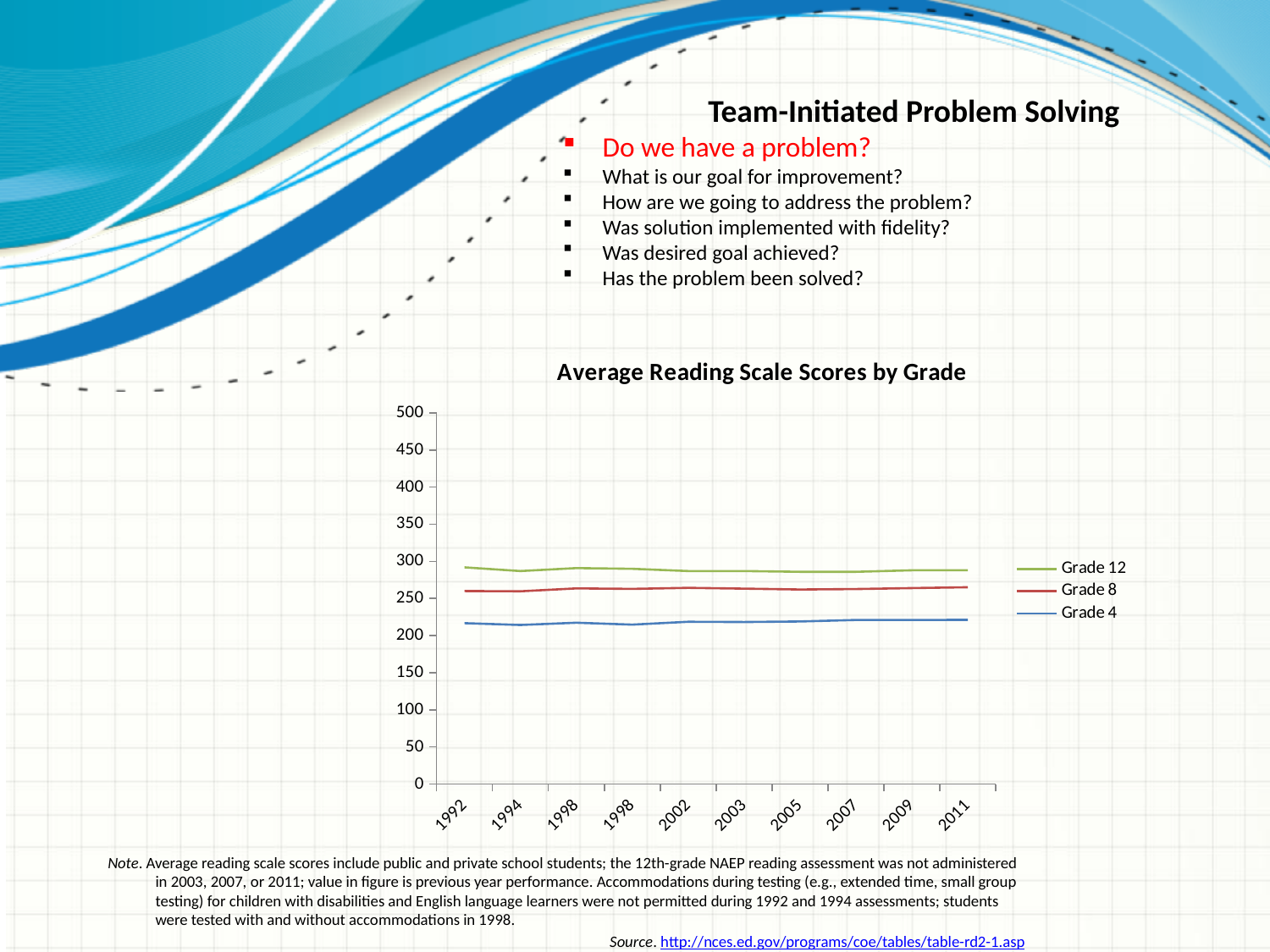

Team-Initiated Problem Solving
Do we have a problem?
What is our goal for improvement?
How are we going to address the problem?
Was solution implemented with fidelity?
Was desired goal achieved?
Has the problem been solved?

### Chart: Average Reading Scale Scores by Grade

| Category | Grade 12 | Grade 8 | Grade 4 |
|---|---|---|---|
|  | 292.0 | 260.037676237691 | 216.737233780509 |
|  | 287.0 | 259.643122329506 | 214.261426003004 |
|  | 291.0 | 263.625868867537 | 217.319394032837 |
|  | 290.0 | 262.939002183963 | 214.766393936642 |
|  | 287.0 | 264.341940975291 | 218.584045295246 |
|  | 287.0 | 263.290273386919 | 218.23619516439 |
|  | 286.0 | 262.169658855575 | 218.983462655828 |
|  | 286.0 | 262.791677985083 | 220.988929569513 |
|  | 288.0 | 264.009995529273 | 220.94494004277 |
|  | 288.0 | 265.198760593294 | 221.214563315162 |
Note. Average reading scale scores include public and private school students; the 12th-grade NAEP reading assessment was not administered in 2003, 2007, or 2011; value in figure is previous year performance. Accommodations during testing (e.g., extended time, small group testing) for children with disabilities and English language learners were not permitted during 1992 and 1994 assessments; students were tested with and without accommodations in 1998.
Source. http://nces.ed.gov/programs/coe/tables/table-rd2-1.asp